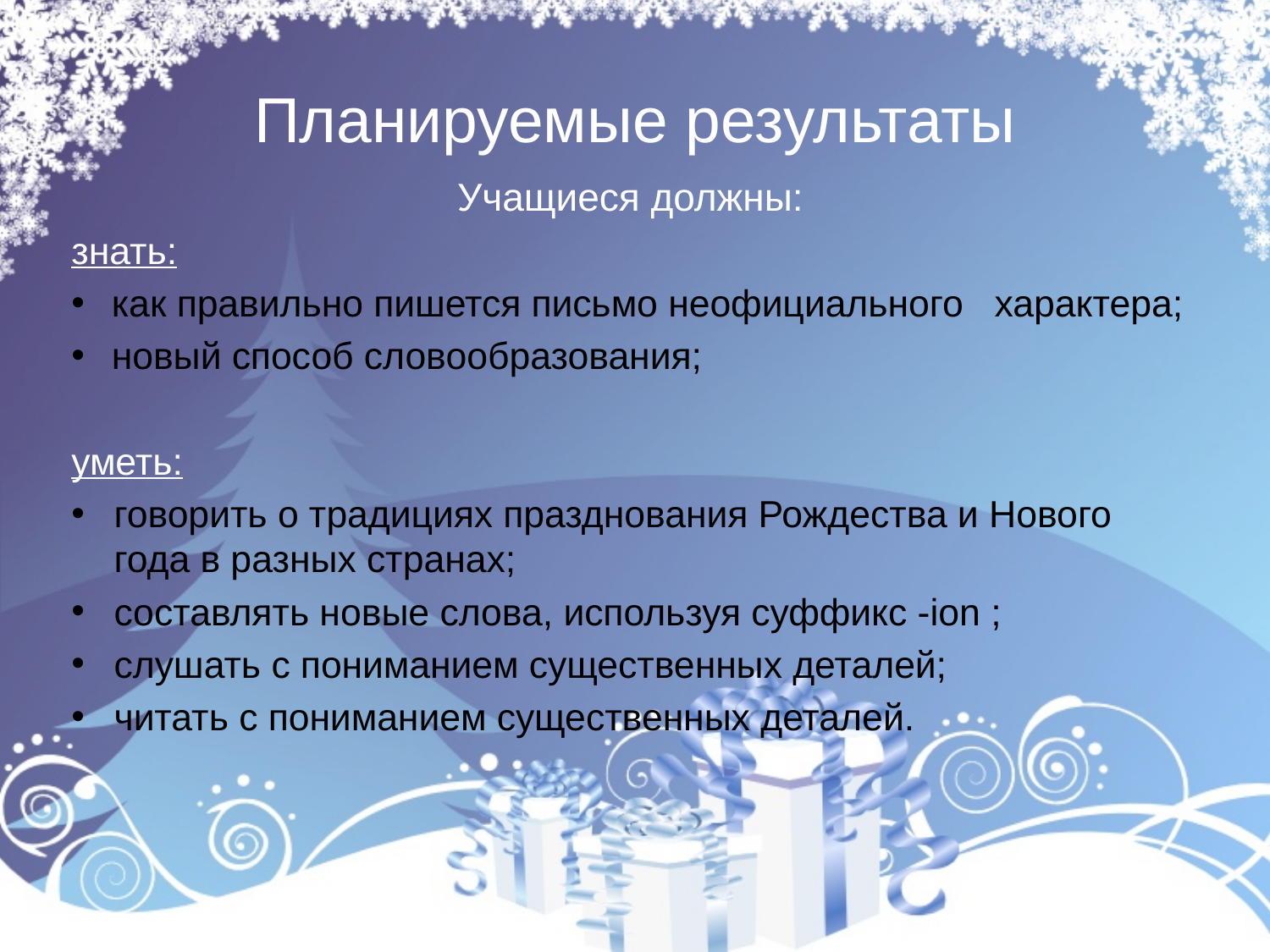

# Планируемые результаты
Учащиеся должны:
знать:
   как правильно пишется письмо неофициального   характера;
   новый способ словообразования;

уметь:
говорить о традициях празднования Рождества и Нового года в разных странах;
составлять новые слова, используя суффикс -ion ;
слушать с пониманием существенных деталей;
читать с пониманием существенных деталей.